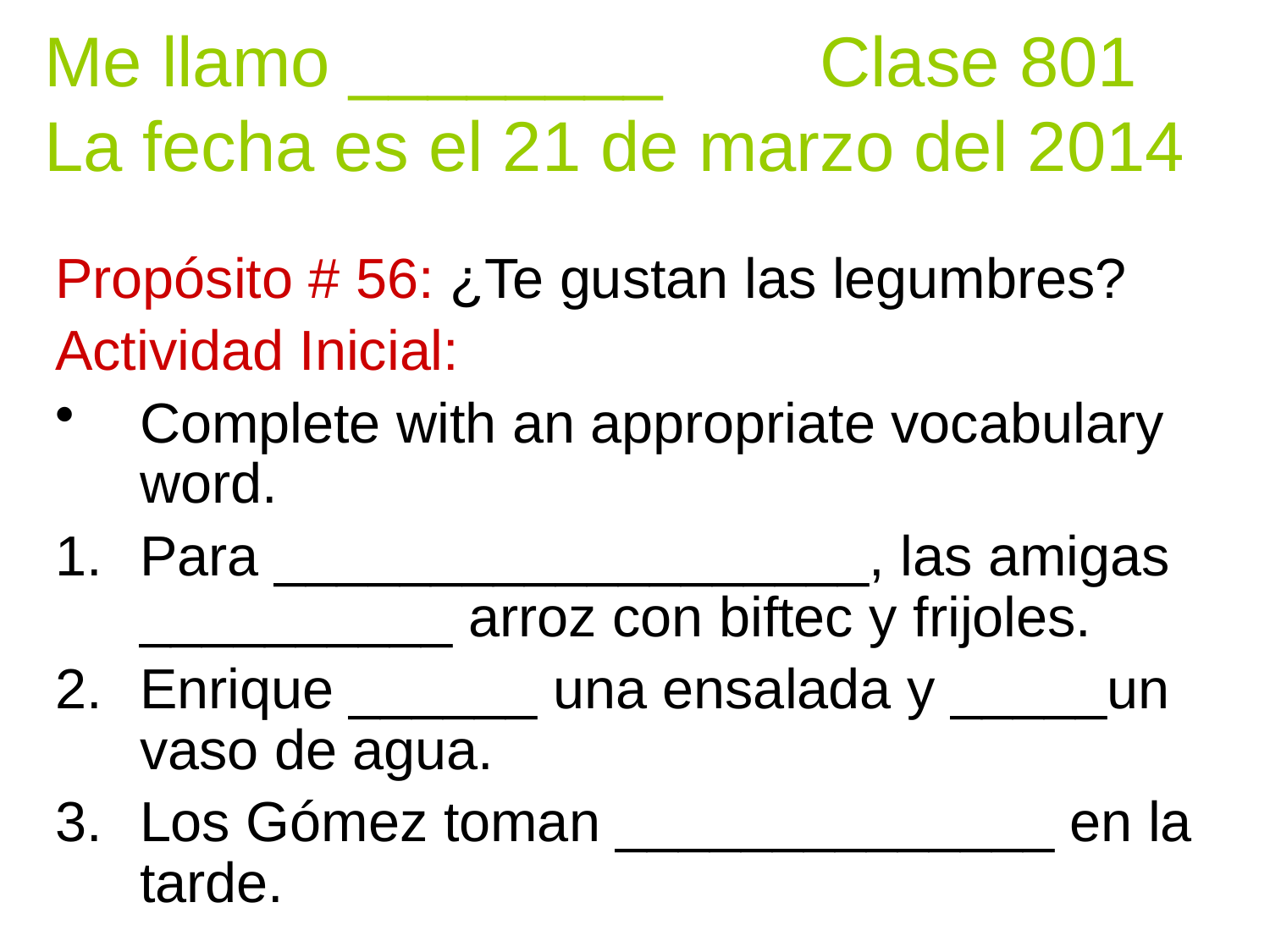

# Me llamo ________        Clase 801 La fecha es el 21 de marzo del 2014
Propósito # 56: ¿Te gustan las legumbres?
Actividad Inicial:
Complete with an appropriate vocabulary word.
Para ___________________, las amigas __________ arroz con biftec y frijoles.
Enrique ______ una ensalada y _____un vaso de agua.
Los Gómez toman ______________ en la tarde.